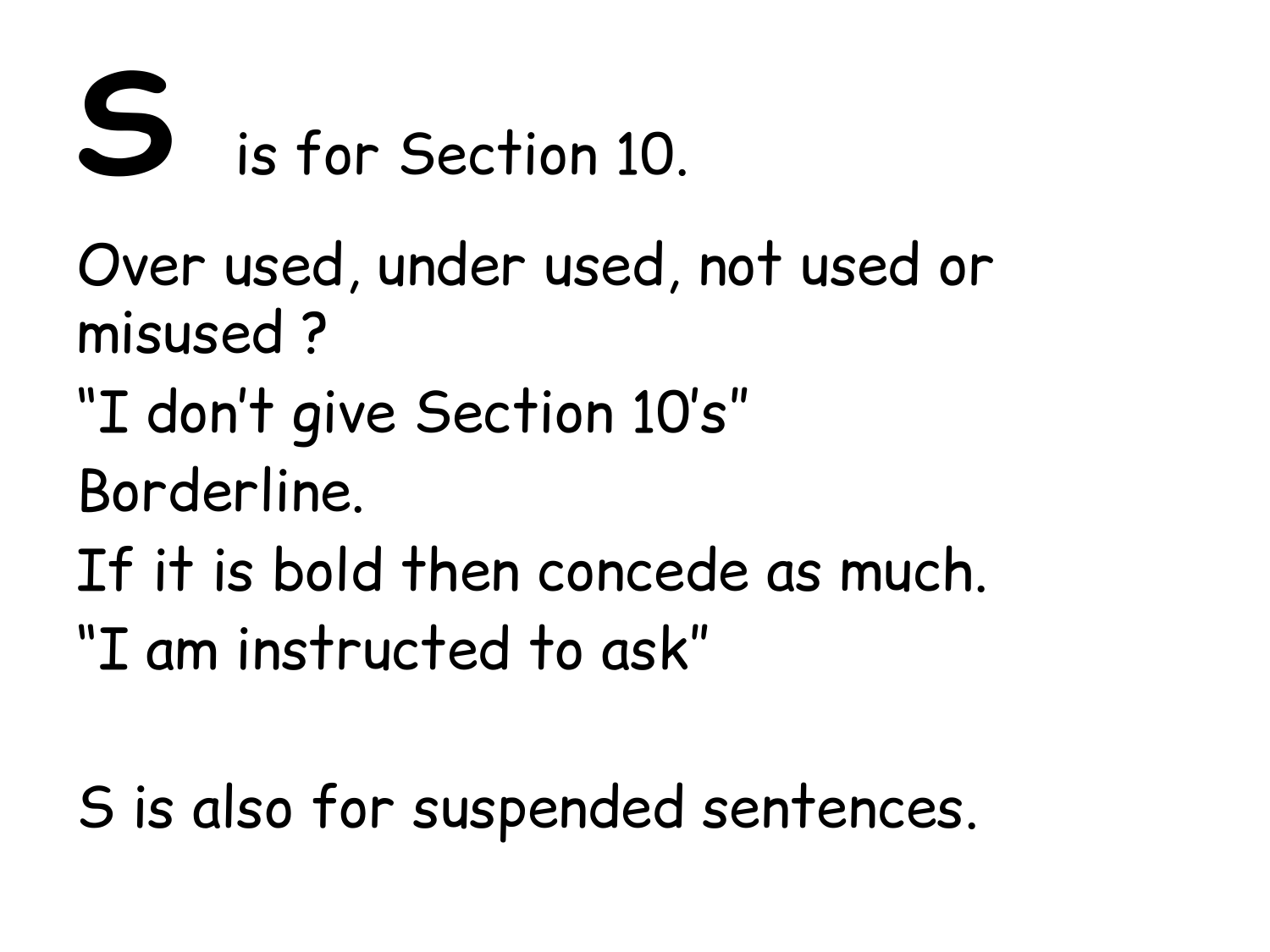

# S is for Section 10.
Over used, under used, not used or misused ?
“I don’t give Section 10’s”
Borderline.
If it is bold then concede as much.
“I am instructed to ask”

S is also for suspended sentences.